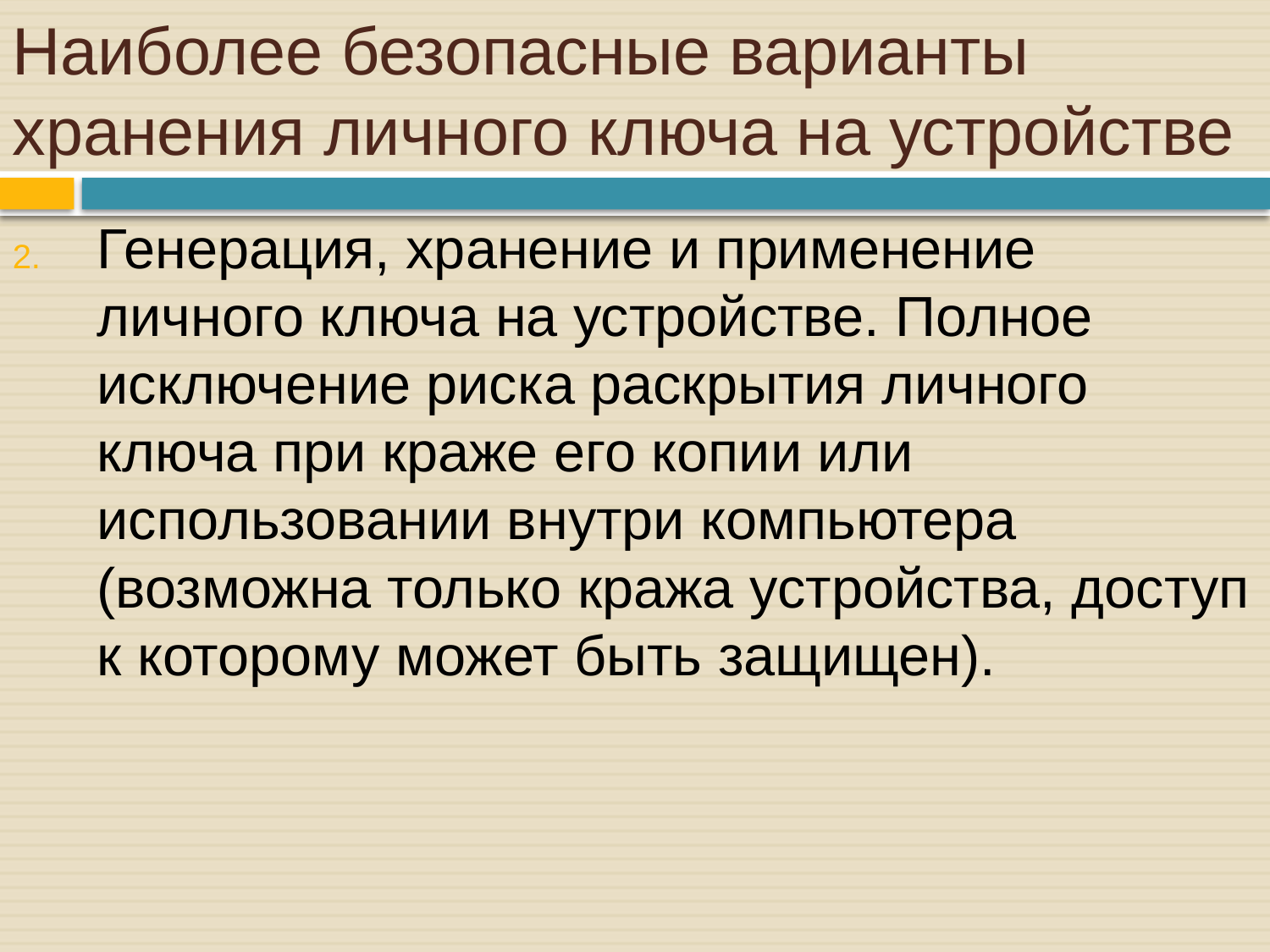

# Наиболее безопасные варианты хранения личного ключа на устройстве
Генерация, хранение и применение личного ключа на устройстве. Полное исключение риска раскрытия личного ключа при краже его копии или использовании внутри компьютера (возможна только кража устройства, доступ к которому может быть защищен).